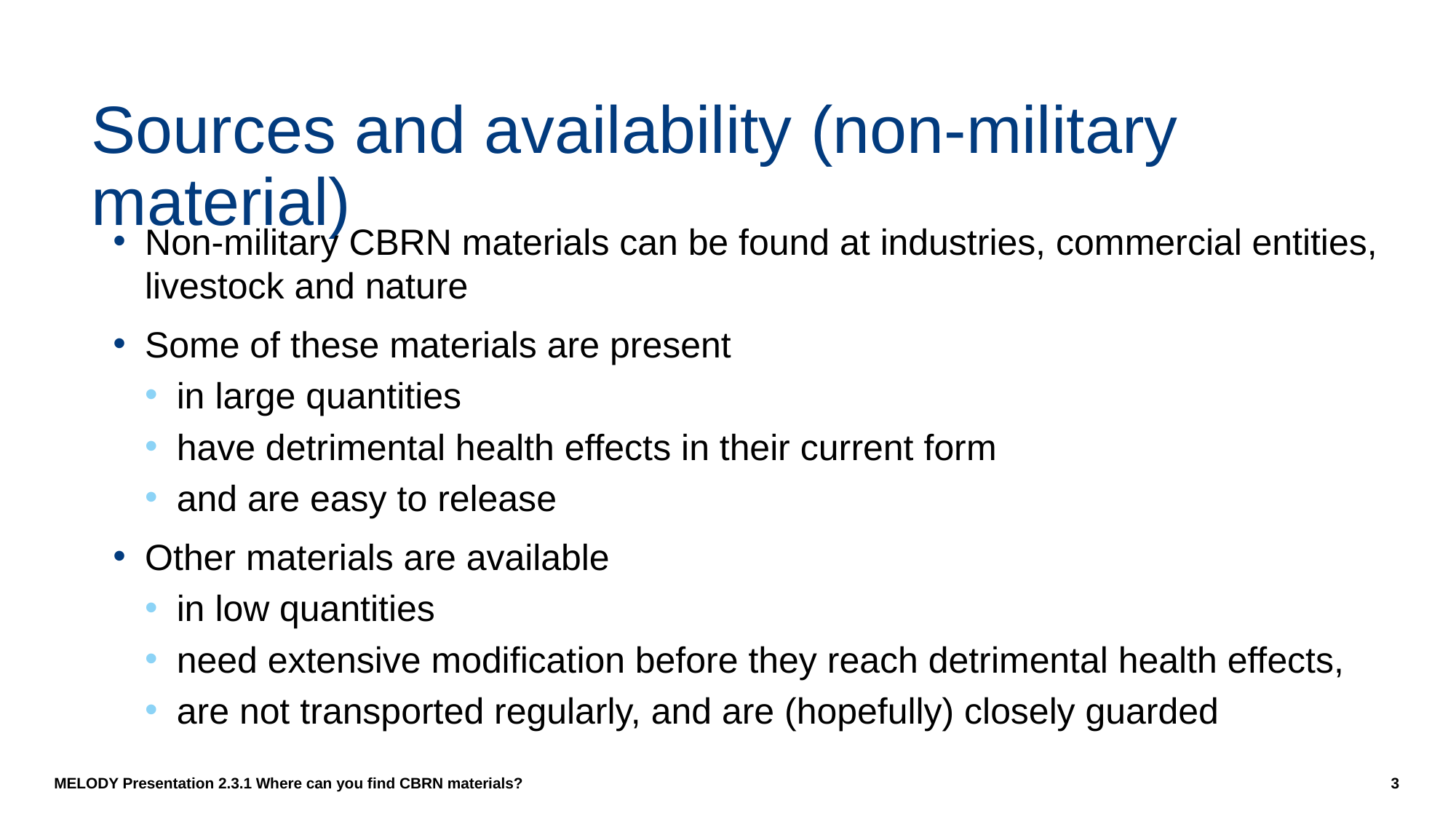

# Sources and availability (non-military material)
Non-military CBRN materials can be found at industries, commercial entities, livestock and nature
Some of these materials are present
in large quantities
have detrimental health effects in their current form
and are easy to release
Other materials are available
in low quantities
need extensive modification before they reach detrimental health effects,
are not transported regularly, and are (hopefully) closely guarded
MELODY Presentation 2.3.1 Where can you find CBRN materials?
3